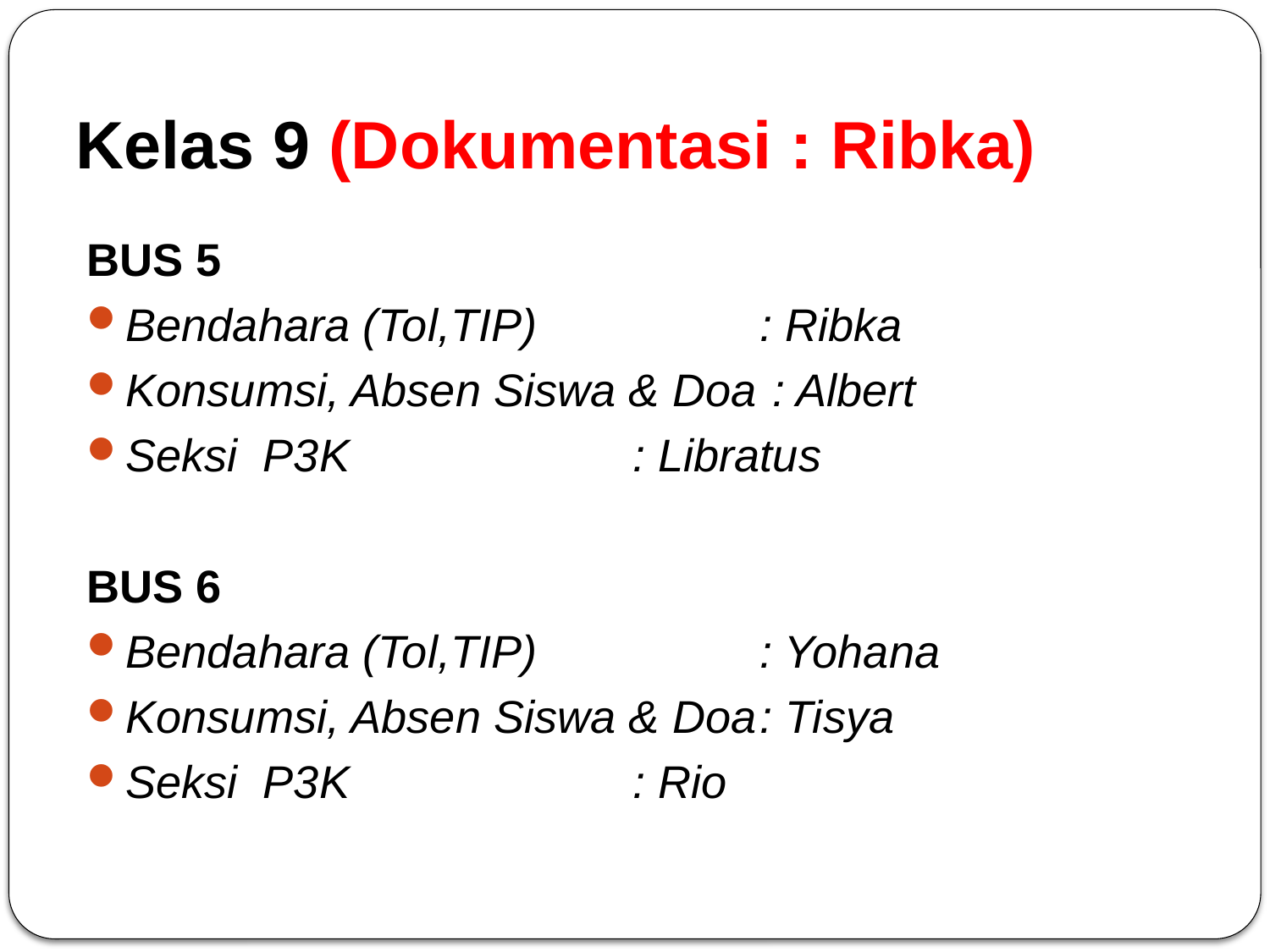

# Kelas 9 (Dokumentasi : Ribka)

BUS 5
Bendahara (Tol,TIP)  		: Ribka
Konsumsi, Absen Siswa & Doa	 : Albert
Seksi  P3K			: Libratus

BUS 6
Bendahara (Tol,TIP)		: Yohana
Konsumsi, Absen Siswa & Doa	: Tisya
Seksi  P3K			: Rio